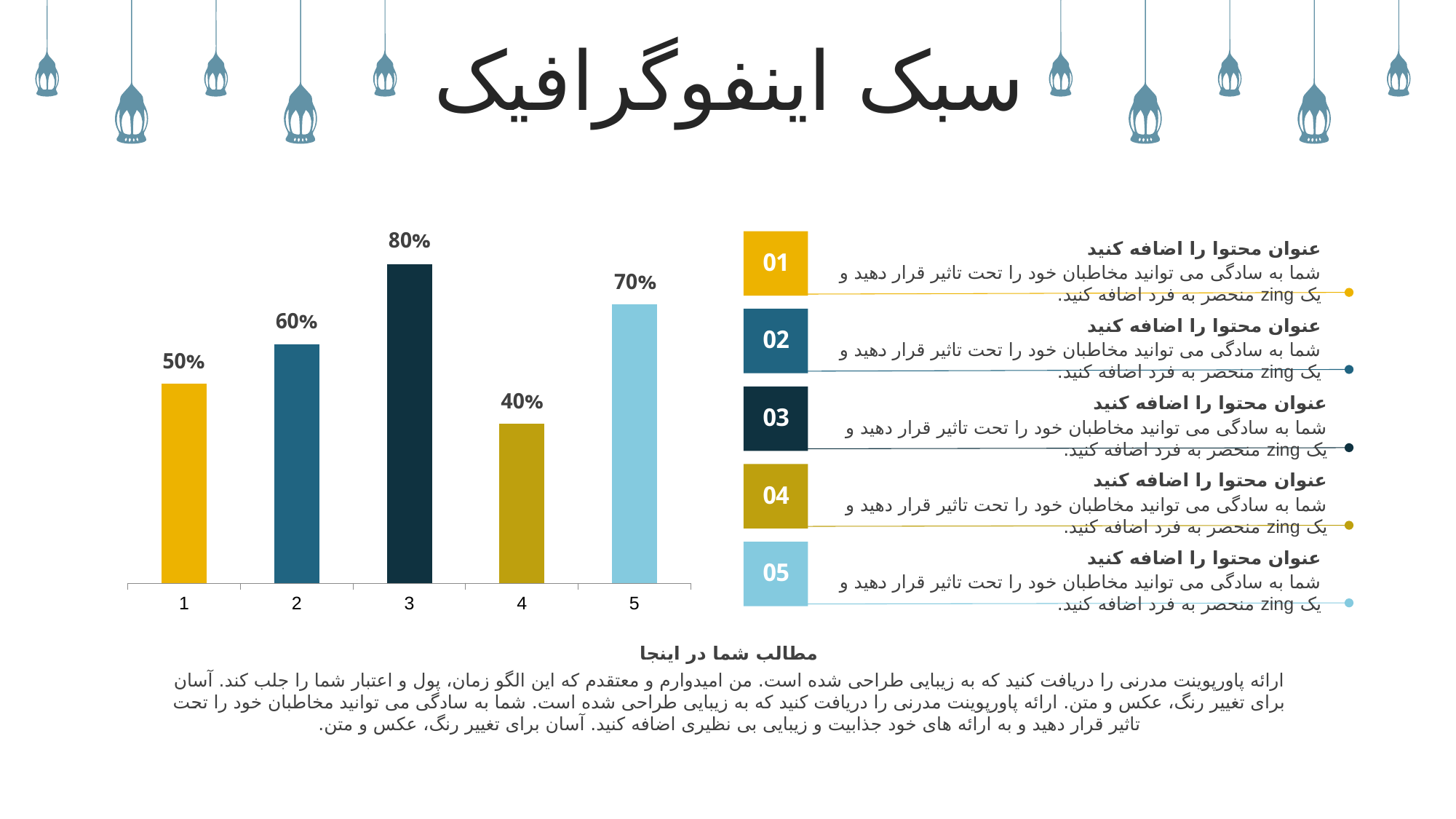

سبک اینفوگرافیک

### Chart

| Category |  |
|---|---|
80%
عنوان محتوا را اضافه کنید
شما به سادگی می توانید مخاطبان خود را تحت تاثیر قرار دهید و یک zing منحصر به فرد اضافه کنید.

01
70%
60%
عنوان محتوا را اضافه کنید
شما به سادگی می توانید مخاطبان خود را تحت تاثیر قرار دهید و یک zing منحصر به فرد اضافه کنید.

02
50%
40%
عنوان محتوا را اضافه کنید
شما به سادگی می توانید مخاطبان خود را تحت تاثیر قرار دهید و یک zing منحصر به فرد اضافه کنید.

03
عنوان محتوا را اضافه کنید
شما به سادگی می توانید مخاطبان خود را تحت تاثیر قرار دهید و یک zing منحصر به فرد اضافه کنید.

04
عنوان محتوا را اضافه کنید
شما به سادگی می توانید مخاطبان خود را تحت تاثیر قرار دهید و یک zing منحصر به فرد اضافه کنید.

05
مطالب شما در اینجا
ارائه پاورپوینت مدرنی را دریافت کنید که به زیبایی طراحی شده است. من امیدوارم و معتقدم که این الگو زمان، پول و اعتبار شما را جلب کند. آسان برای تغییر رنگ، عکس و متن. ارائه پاورپوینت مدرنی را دریافت کنید که به زیبایی طراحی شده است. شما به سادگی می توانید مخاطبان خود را تحت تاثیر قرار دهید و به ارائه های خود جذابیت و زیبایی بی نظیری اضافه کنید. آسان برای تغییر رنگ، عکس و متن.